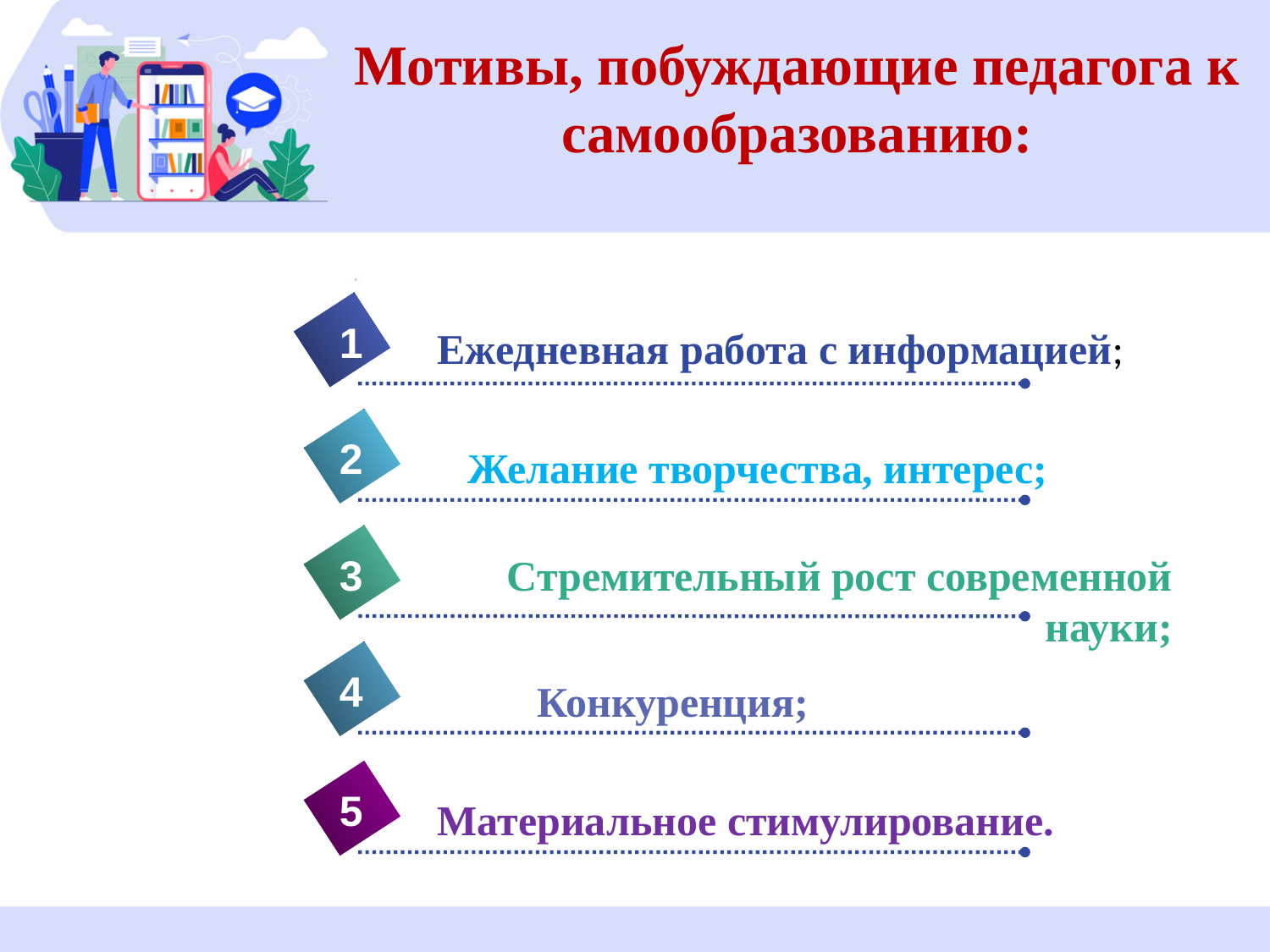

# Мотивы, побуждающие педагога к самообразованию:

1
Ежедневная работа с информацией;

2
Желание творчества, интерес;

3
Стремительный рост современной науки;

4
Конкуренция;

5
Материальное стимулирование.